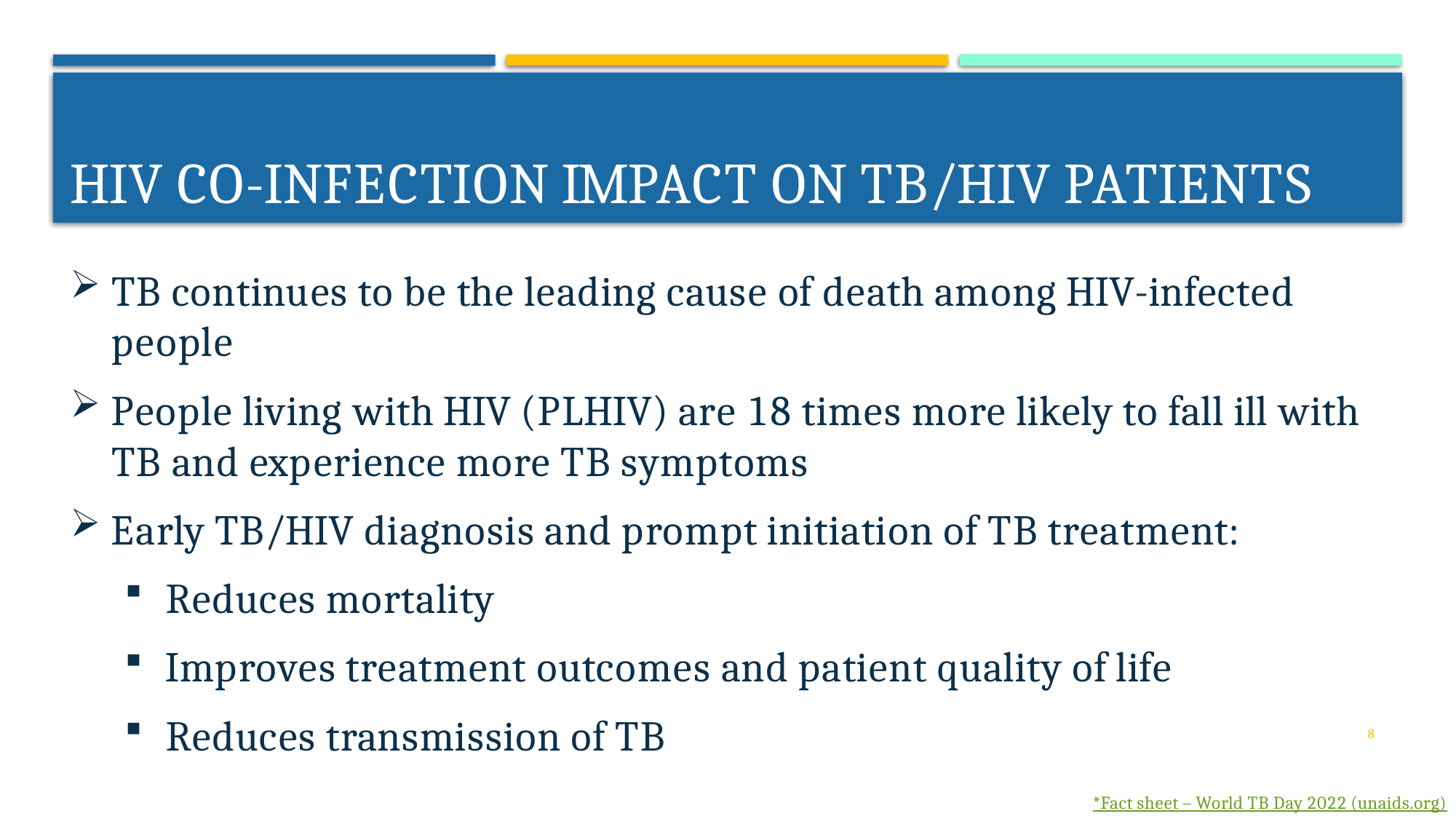

# HIV co-infection impact on TB/HIV patients
TB continues to be the leading cause of death among HIV-infected people
People living with HIV (PLHIV) are 18 times more likely to fall ill with TB and experience more TB symptoms
Early TB/HIV diagnosis and prompt initiation of TB treatment:
Reduces mortality
Improves treatment outcomes and patient quality of life
Reduces transmission of TB
8
*Fact sheet – World TB Day 2022 (unaids.org)